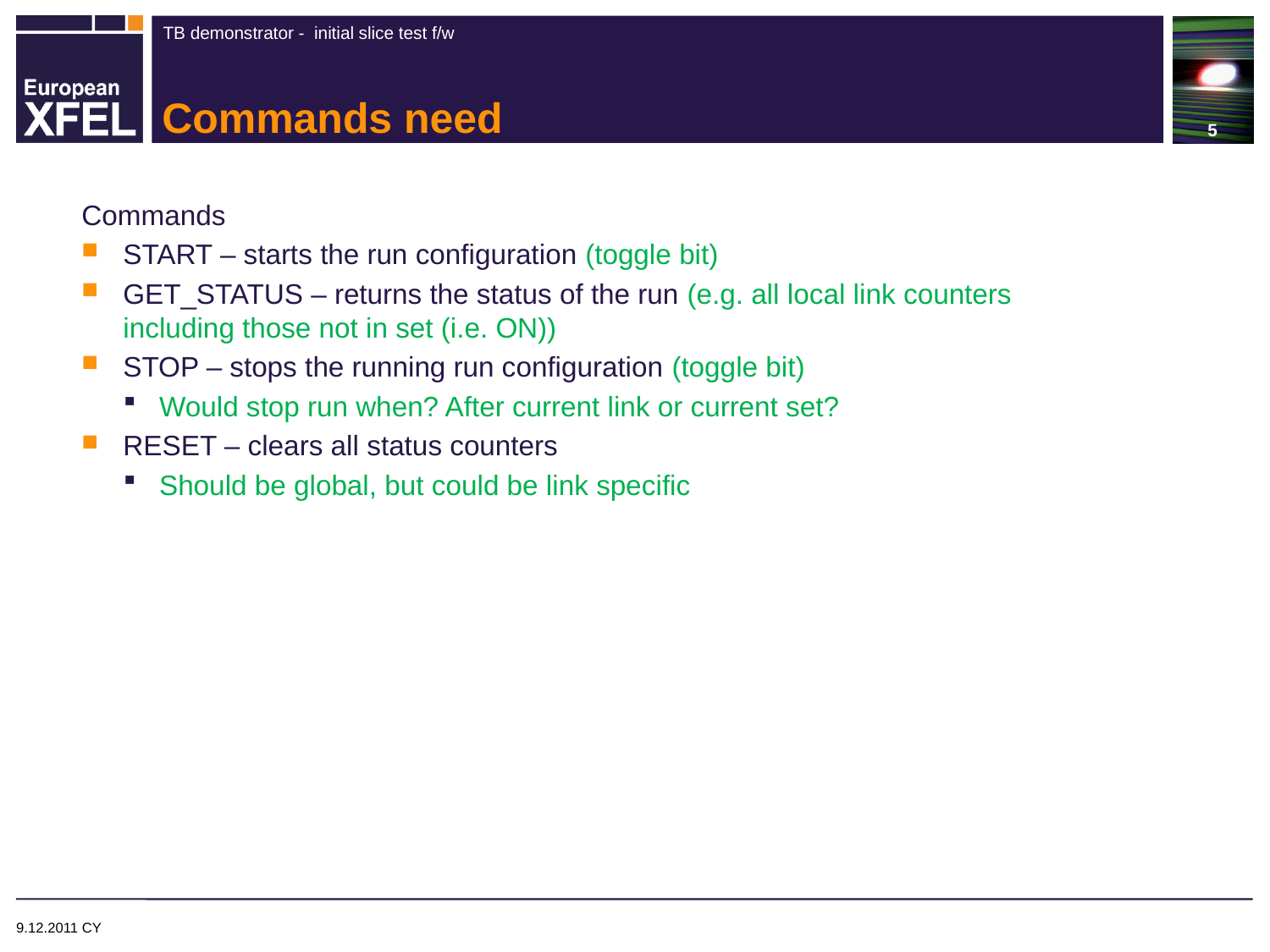

5
# Commands need
Commands
START – starts the run configuration (toggle bit)
GET_STATUS – returns the status of the run (e.g. all local link counters including those not in set (i.e. ON))
STOP – stops the running run configuration (toggle bit)
Would stop run when? After current link or current set?
RESET – clears all status counters
Should be global, but could be link specific

9.12.2011 CY